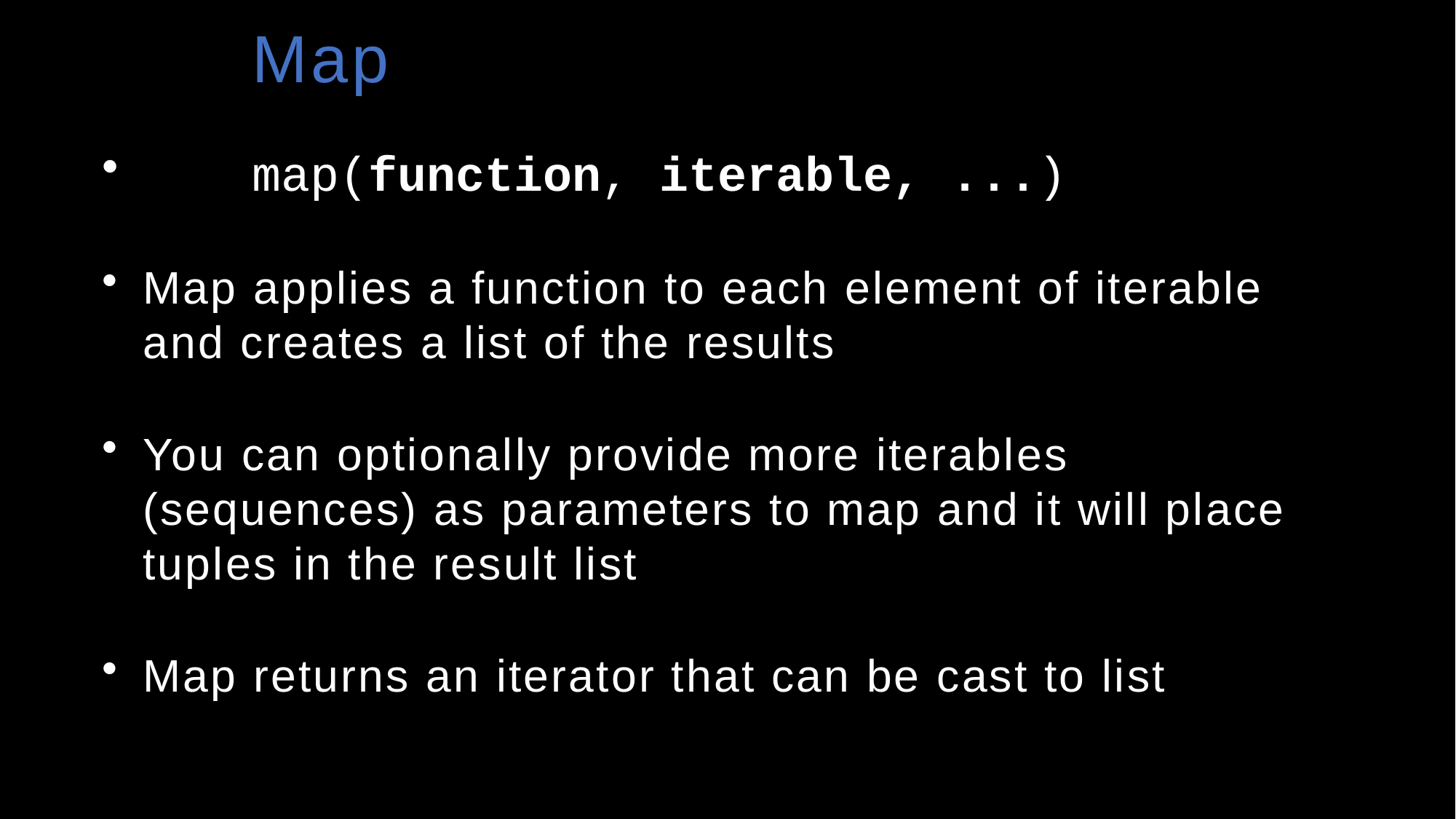

# Map
			map(function, iterable, ...)

Map applies a function to each element of iterable and creates a list of the results

You can optionally provide more iterables (sequences) as parameters to map and it will place tuples in the result list

Map returns an iterator that can be cast to list